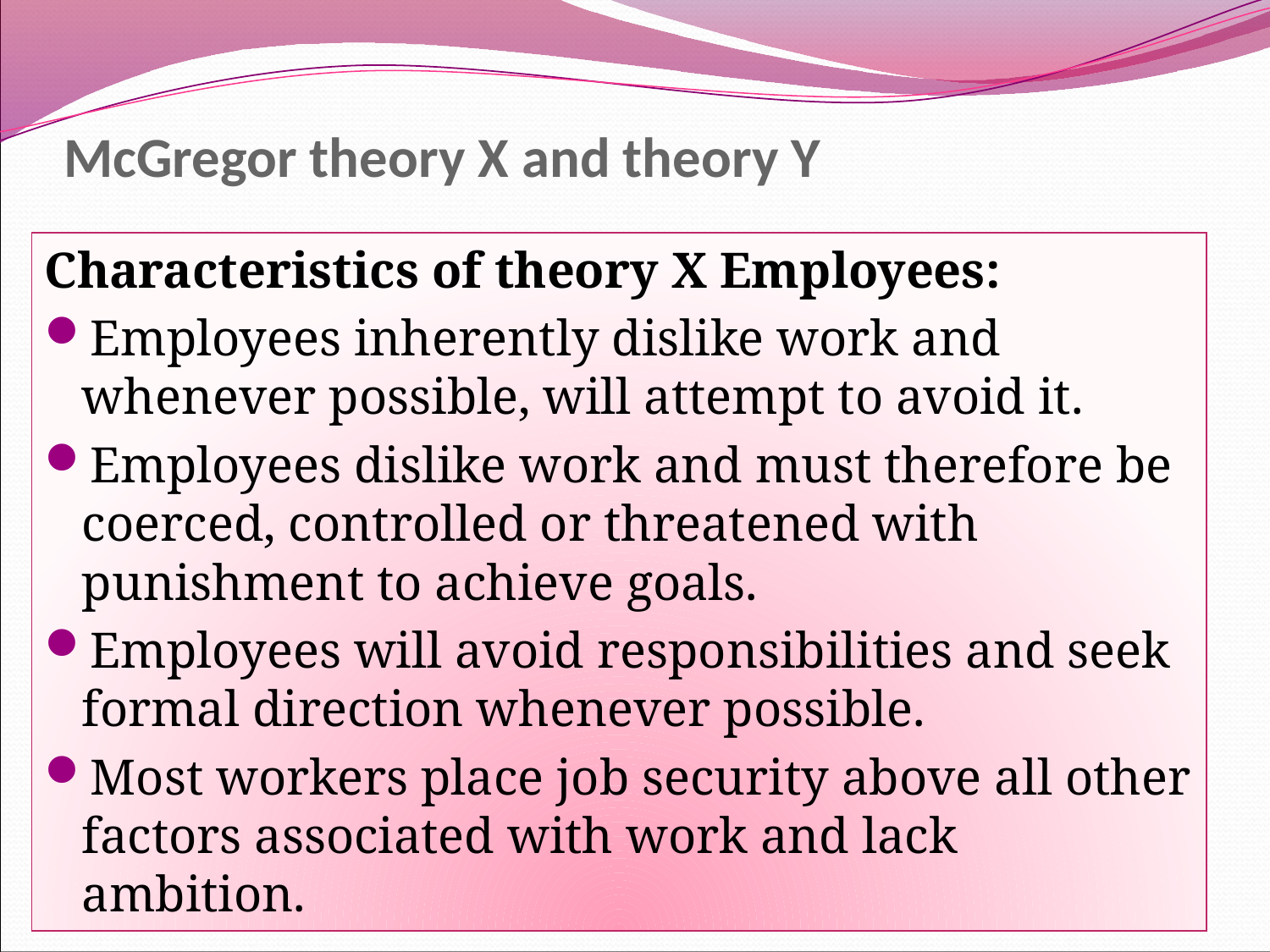

# McGregor theory X and theory Y
Characteristics of theory X Employees:
Employees inherently dislike work and whenever possible, will attempt to avoid it.
Employees dislike work and must therefore be coerced, controlled or threatened with punishment to achieve goals.
Employees will avoid responsibilities and seek formal direction whenever possible.
Most workers place job security above all other factors associated with work and lack ambition.